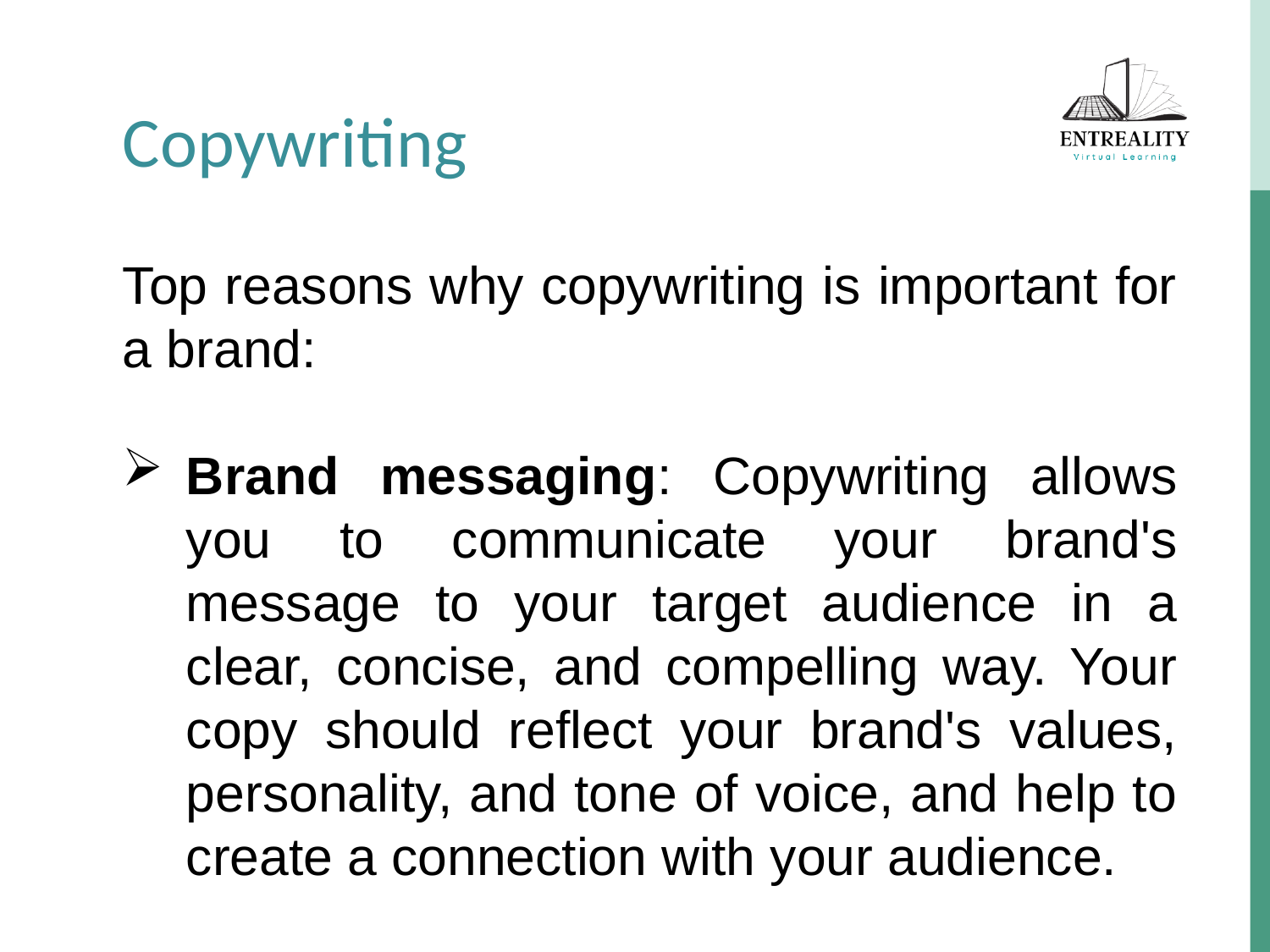

Copywriting
Top reasons why copywriting is important for a brand:

Brand messaging: Copywriting allows you to communicate your brand's message to your target audience in a clear, concise, and compelling way. Your copy should reflect your brand's values, personality, and tone of voice, and help to create a connection with your audience.